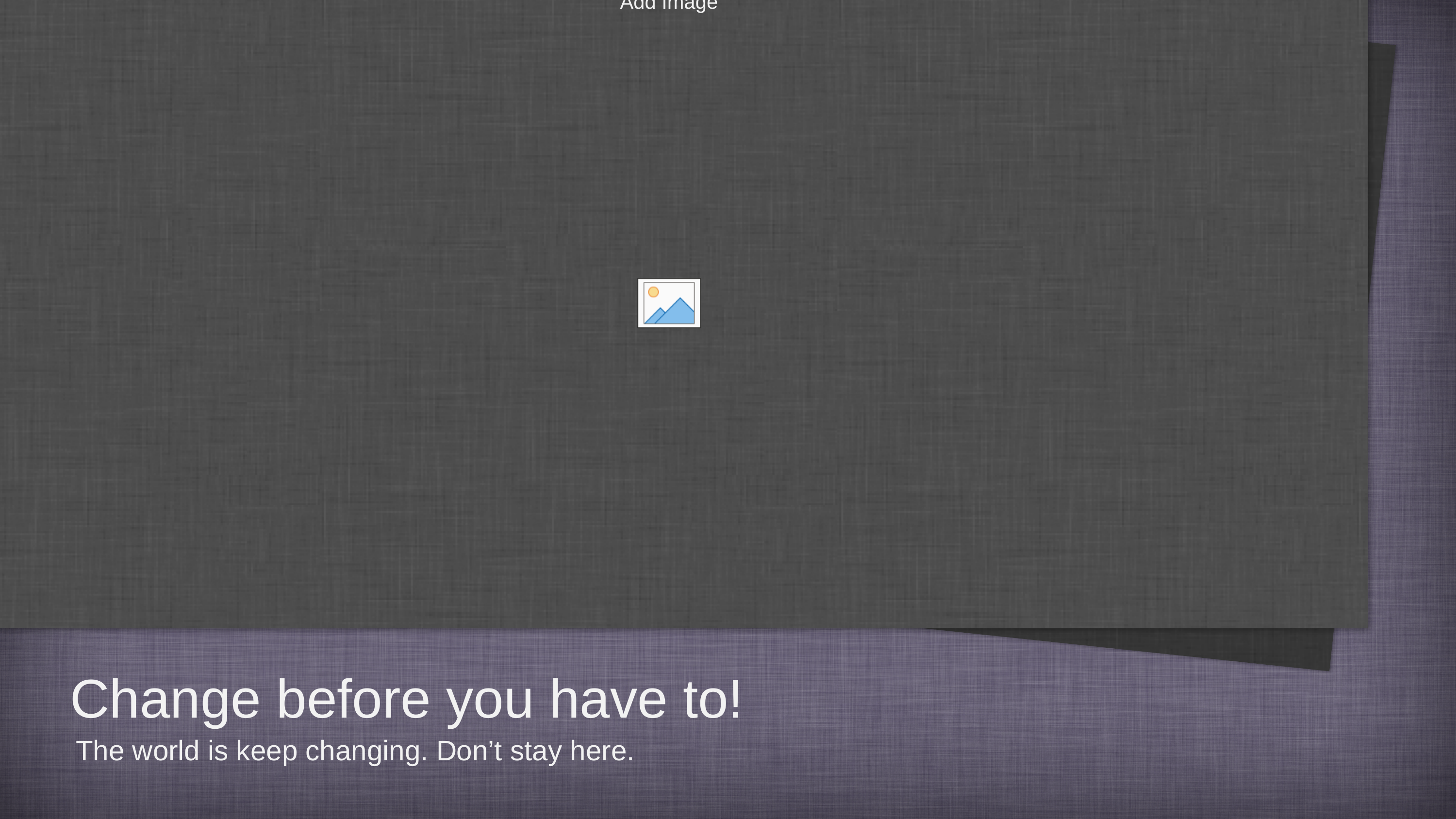

Change before you have to!
The world is keep changing. Don’t stay here.